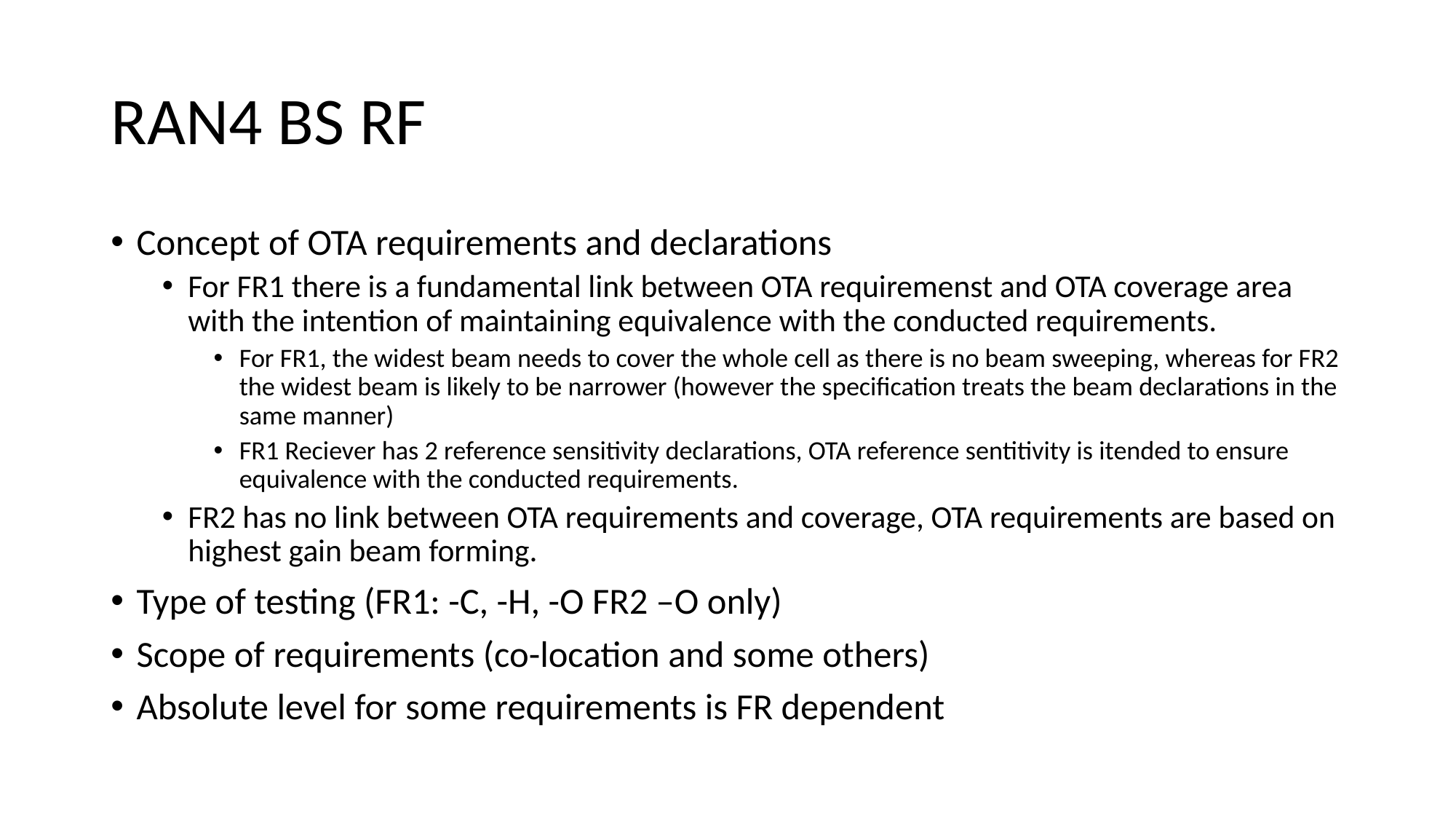

# RAN4 BS RF
Concept of OTA requirements and declarations
For FR1 there is a fundamental link between OTA requiremenst and OTA coverage area with the intention of maintaining equivalence with the conducted requirements.
For FR1, the widest beam needs to cover the whole cell as there is no beam sweeping, whereas for FR2 the widest beam is likely to be narrower (however the specification treats the beam declarations in the same manner)
FR1 Reciever has 2 reference sensitivity declarations, OTA reference sentitivity is itended to ensure equivalence with the conducted requirements.
FR2 has no link between OTA requirements and coverage, OTA requirements are based on highest gain beam forming.
Type of testing (FR1: -C, -H, -O FR2 –O only)
Scope of requirements (co-location and some others)
Absolute level for some requirements is FR dependent